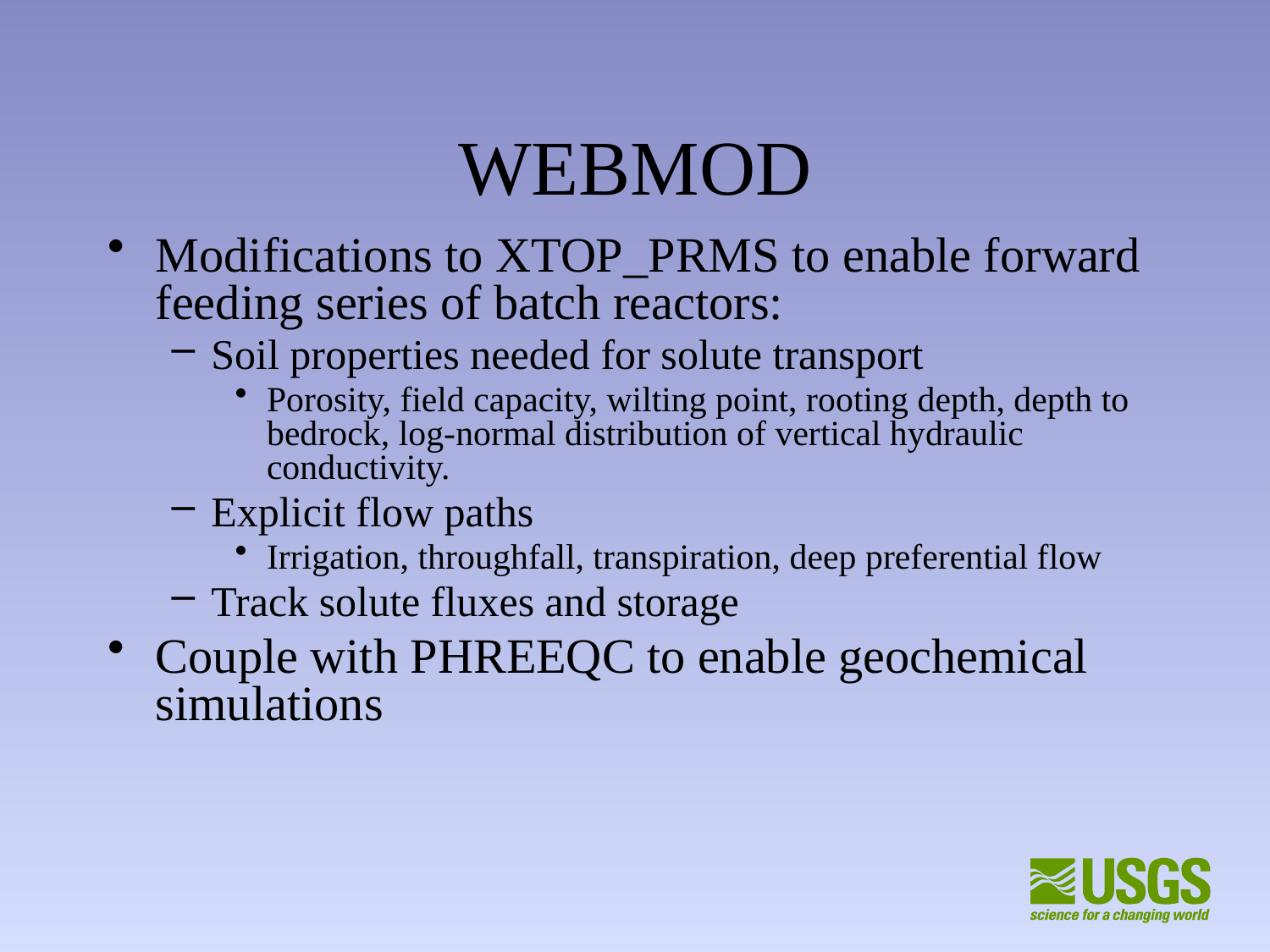

# WEBMOD
Modifications to XTOP_PRMS to enable forward feeding series of batch reactors:
Soil properties needed for solute transport
Porosity, field capacity, wilting point, rooting depth, depth to bedrock, log-normal distribution of vertical hydraulic conductivity.
Explicit flow paths
Irrigation, throughfall, transpiration, deep preferential flow
Track solute fluxes and storage
Couple with PHREEQC to enable geochemical simulations